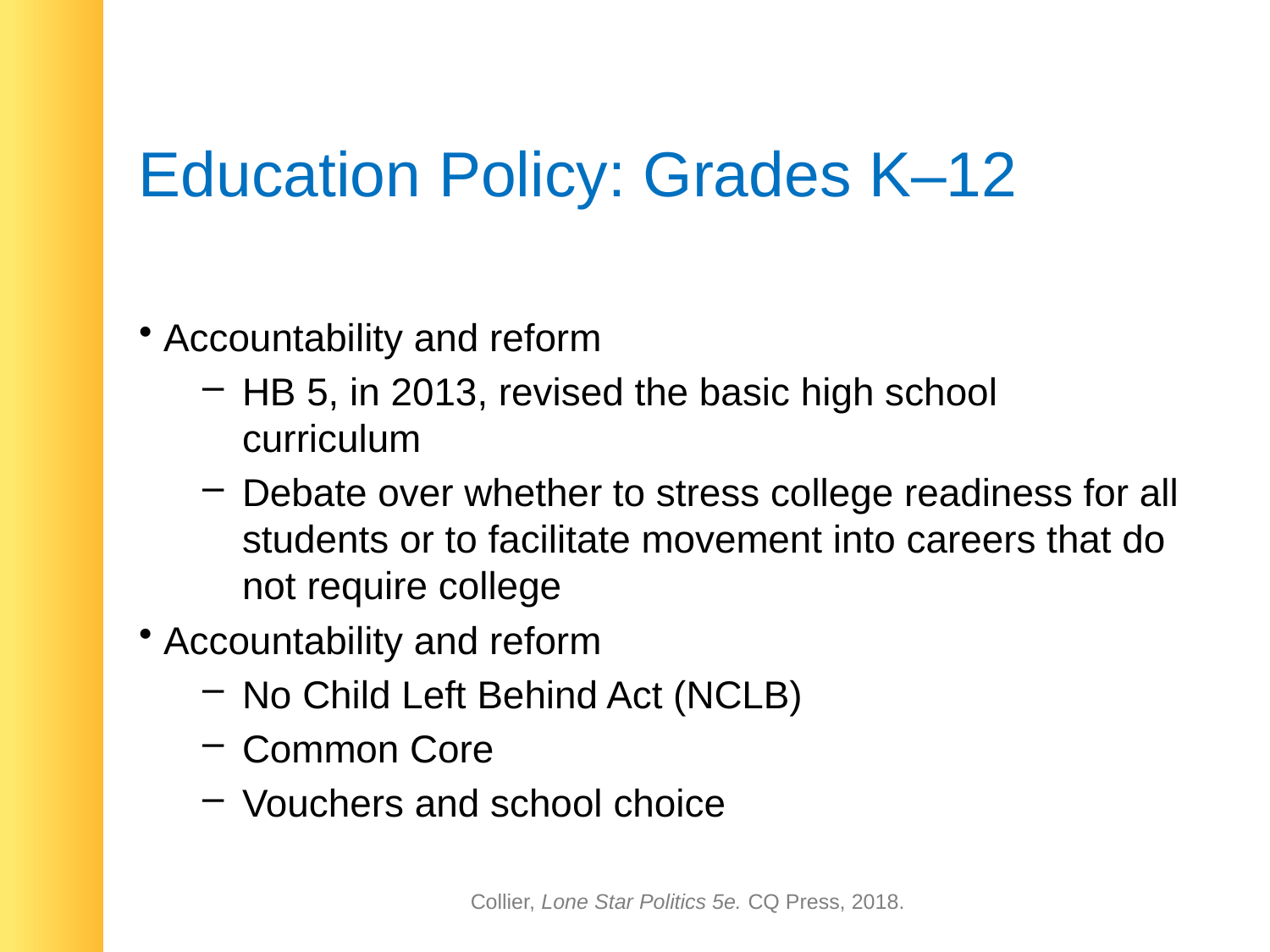

# Education Policy: Grades K–12
 Accountability and reform
HB 5, in 2013, revised the basic high school curriculum
Debate over whether to stress college readiness for all students or to facilitate movement into careers that do not require college
 Accountability and reform
No Child Left Behind Act (NCLB)
Common Core
Vouchers and school choice

Collier, Lone Star Politics 5e. CQ Press, 2018.